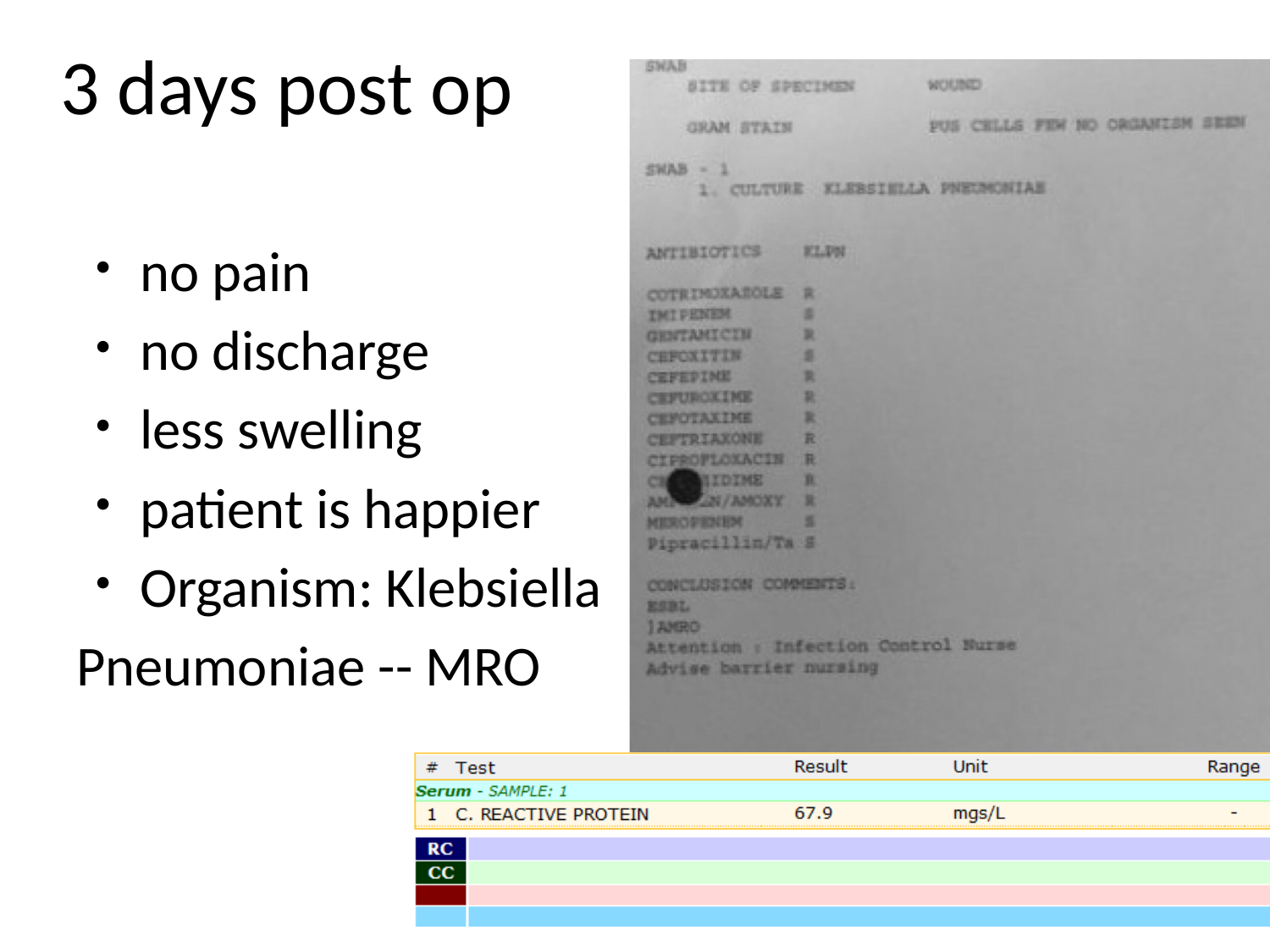

# 3 days post op

no pain
no discharge
less swelling
patient is happier
Organism: Klebsiella
Pneumoniae -- MRO